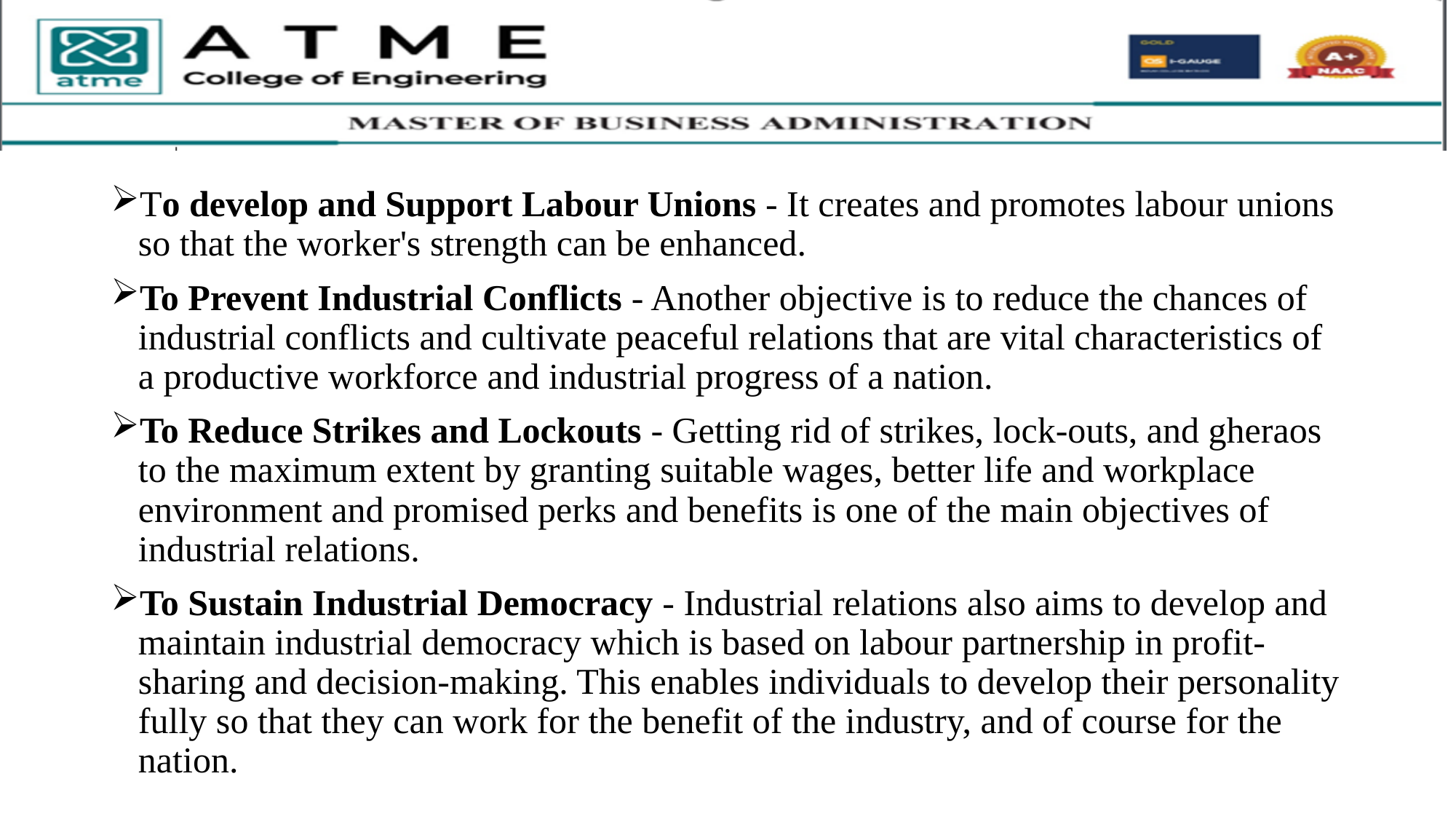

To develop and Support Labour Unions - It creates and promotes labour unions so that the worker's strength can be enhanced.
To Prevent Industrial Conflicts - Another objective is to reduce the chances of industrial conflicts and cultivate peaceful relations that are vital characteristics of a productive workforce and industrial progress of a nation.
To Reduce Strikes and Lockouts - Getting rid of strikes, lock-outs, and gheraos to the maximum extent by granting suitable wages, better life and workplace environment and promised perks and benefits is one of the main objectives of industrial relations.
To Sustain Industrial Democracy - Industrial relations also aims to develop and maintain industrial democracy which is based on labour partnership in profit-sharing and decision-making. This enables individuals to develop their personality fully so that they can work for the benefit of the industry, and of course for the nation.